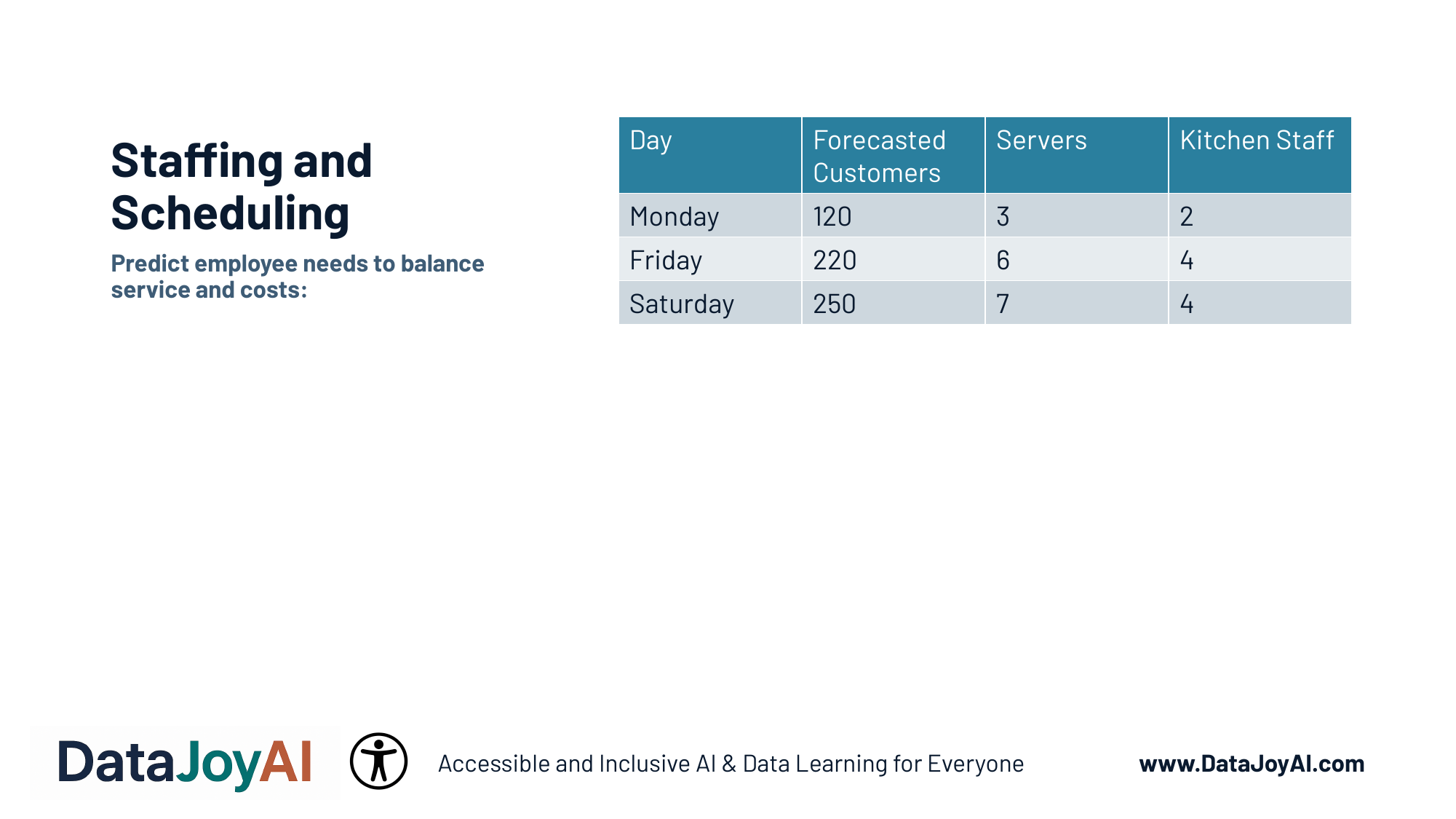

# Staffing and Scheduling
| Day | Forecasted Customers | Servers | Kitchen Staff |
| --- | --- | --- | --- |
| Monday | 120 | 3 | 2 |
| Friday | 220 | 6 | 4 |
| Saturday | 250 | 7 | 4 |
Predict employee needs to balance service and costs: